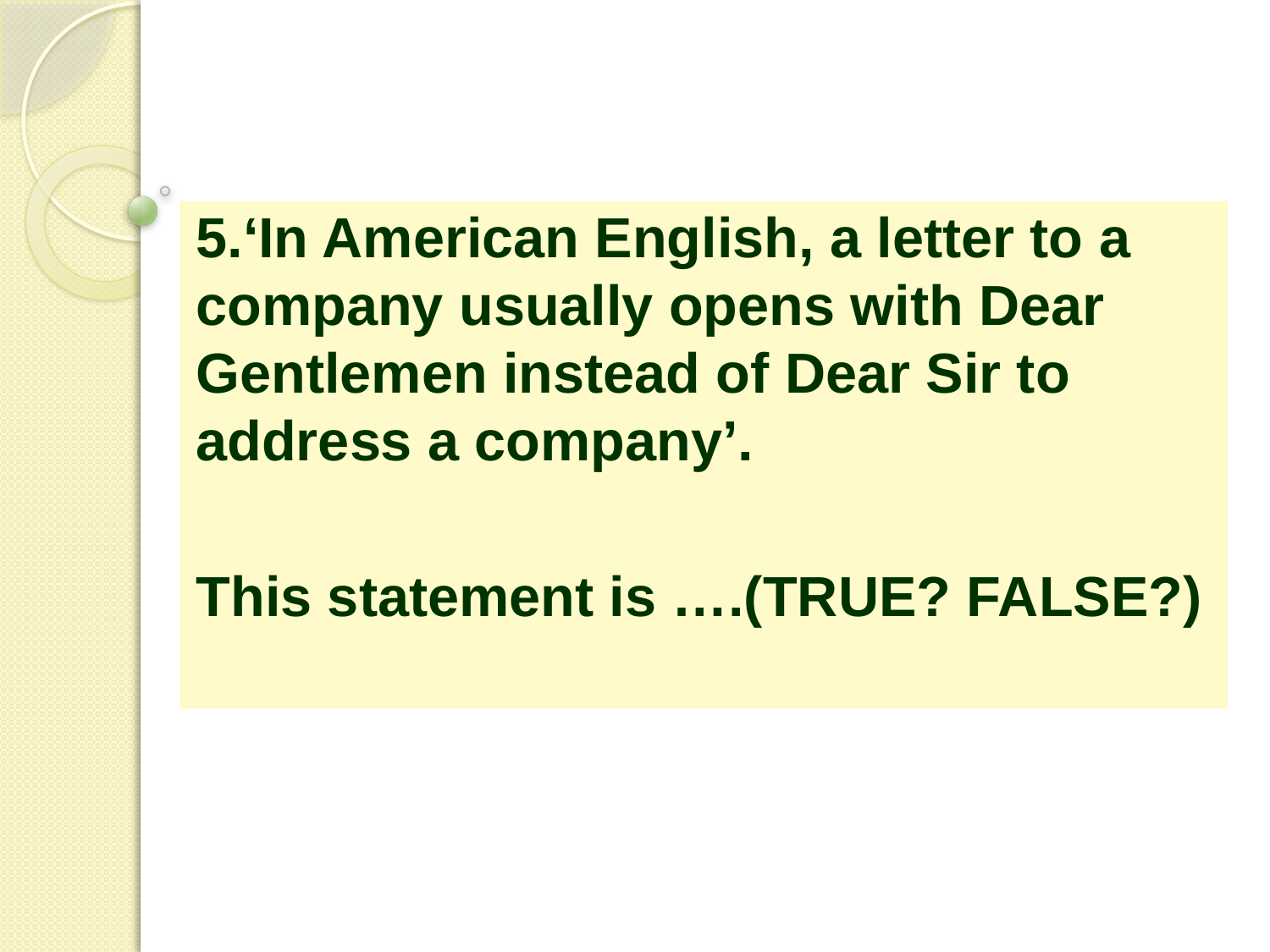

5.‘In American English, a letter to a company usually opens with Dear Gentlemen instead of Dear Sir to address a company’.

This statement is ….(TRUE? FALSE?)